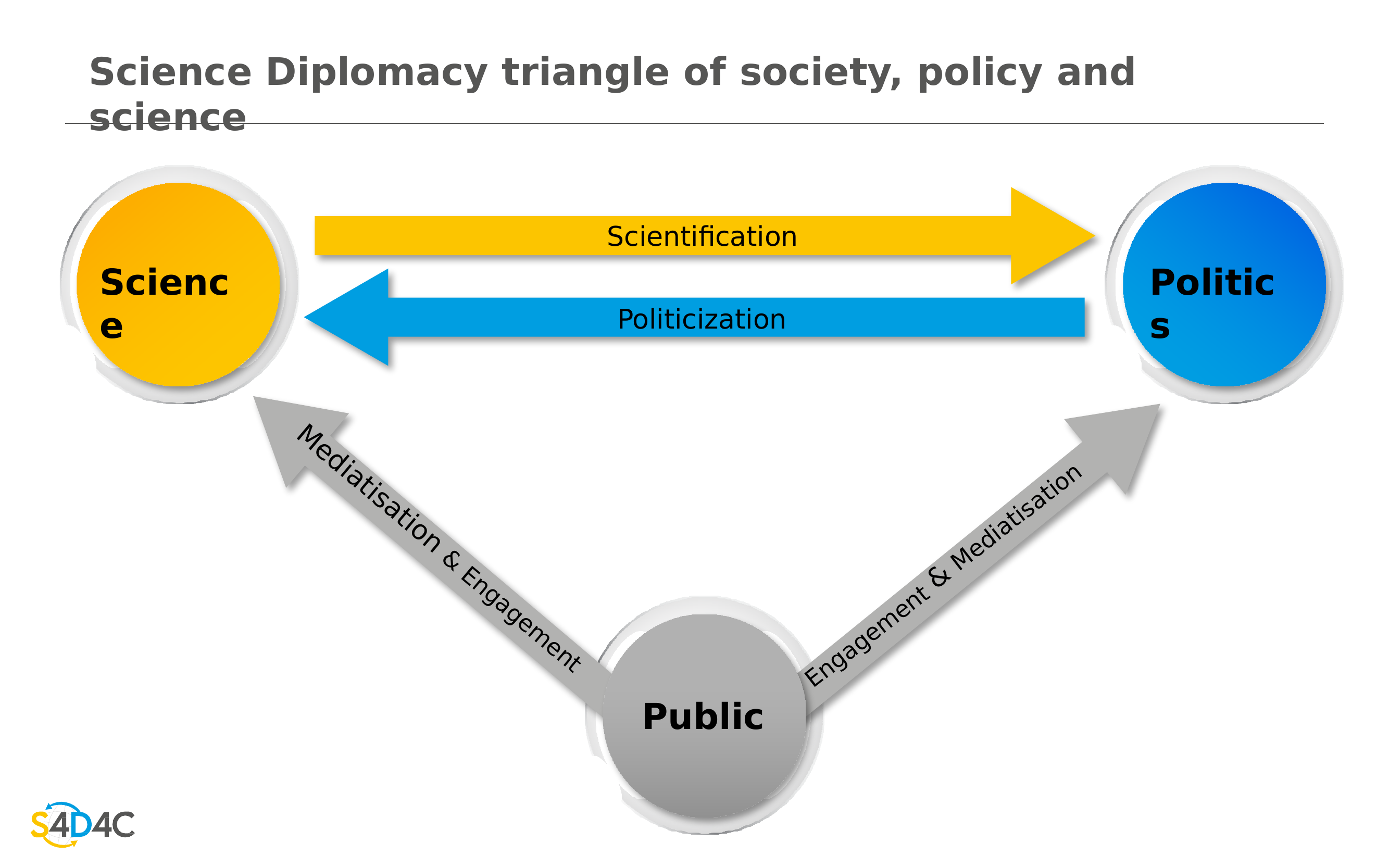

# Science Diplomacy triangle of society, policy and science

Scientification
Science
Politics
Politicization
Mediatisation & Engagement
Engagement & Mediatisation
Public